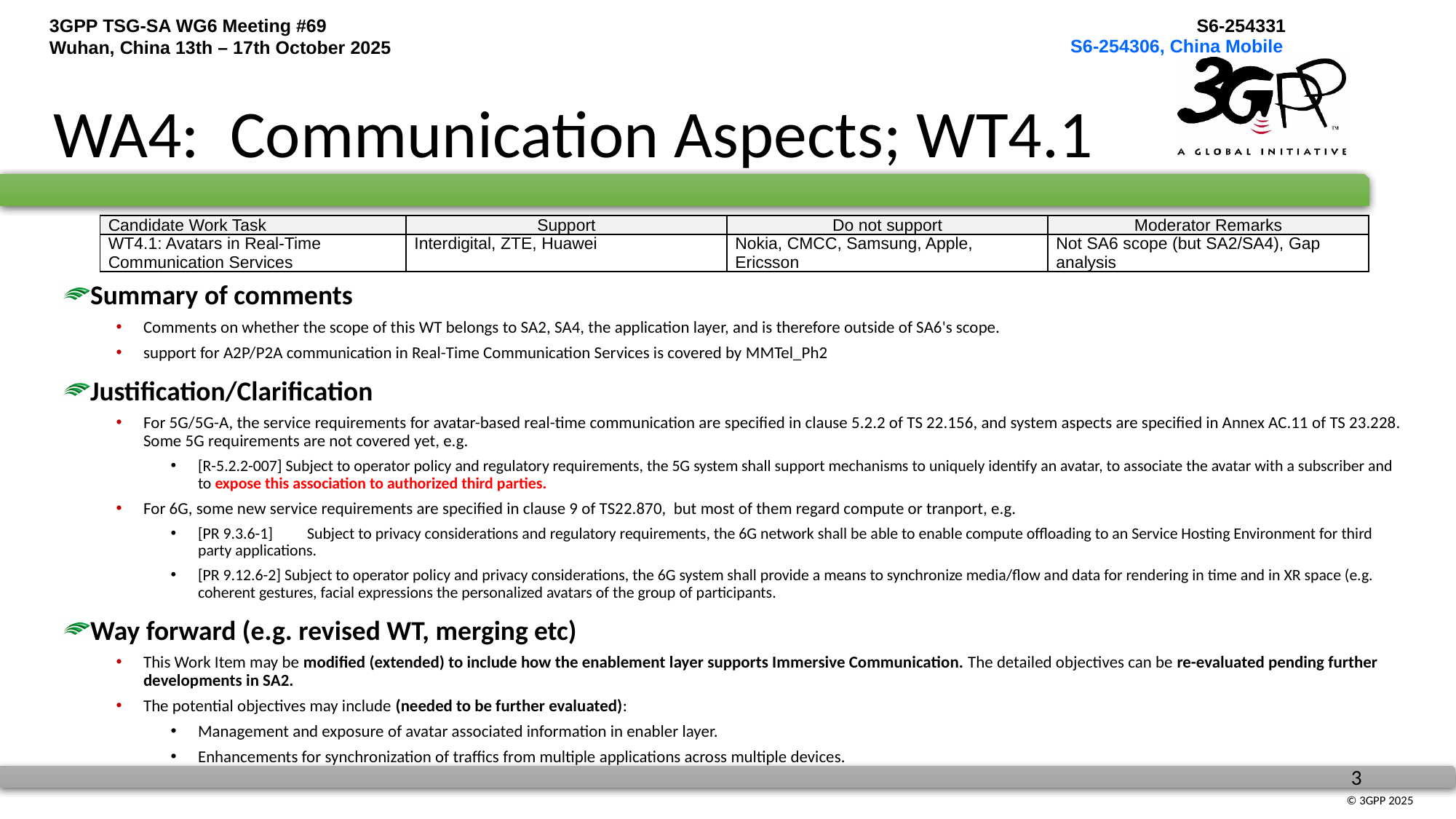

S6-254306, China Mobile
# WA4:  Communication Aspects; WT4.1
| Candidate Work Task | Support | Do not support | Moderator Remarks |
| --- | --- | --- | --- |
| WT4.1: Avatars in Real-Time Communication Services | Interdigital, ZTE, Huawei | Nokia, CMCC, Samsung, Apple, Ericsson | Not SA6 scope (but SA2/SA4), Gap analysis |

Summary of comments
Comments on whether the scope of this WT belongs to SA2, SA4, the application layer, and is therefore outside of SA6's scope.
support for A2P/P2A communication in Real-Time Communication Services is covered by MMTel_Ph2
Justification/Clarification
For 5G/5G-A, the service requirements for avatar-based real-time communication are specified in clause 5.2.2 of TS 22.156, and system aspects are specified in Annex AC.11 of TS 23.228. Some 5G requirements are not covered yet, e.g.
[R-5.2.2-007] Subject to operator policy and regulatory requirements, the 5G system shall support mechanisms to uniquely identify an avatar, to associate the avatar with a subscriber and to expose this association to authorized third parties.
For 6G, some new service requirements are specified in clause 9 of TS22.870,  but most of them regard compute or tranport, e.g.
[PR 9.3.6-1] 	Subject to privacy considerations and regulatory requirements, the 6G network shall be able to enable compute offloading to an Service Hosting Environment for third party applications.
[PR 9.12.6-2] Subject to operator policy and privacy considerations, the 6G system shall provide a means to synchronize media/flow and data for rendering in time and in XR space (e.g. coherent gestures, facial expressions the personalized avatars of the group of participants.
Way forward (e.g. revised WT, merging etc)
This Work Item may be modified (extended) to include how the enablement layer supports Immersive Communication. The detailed objectives can be re-evaluated pending further developments in SA2.
The potential objectives may include (needed to be further evaluated):
Management and exposure of avatar associated information in enabler layer.
Enhancements for synchronization of traffics from multiple applications across multiple devices.